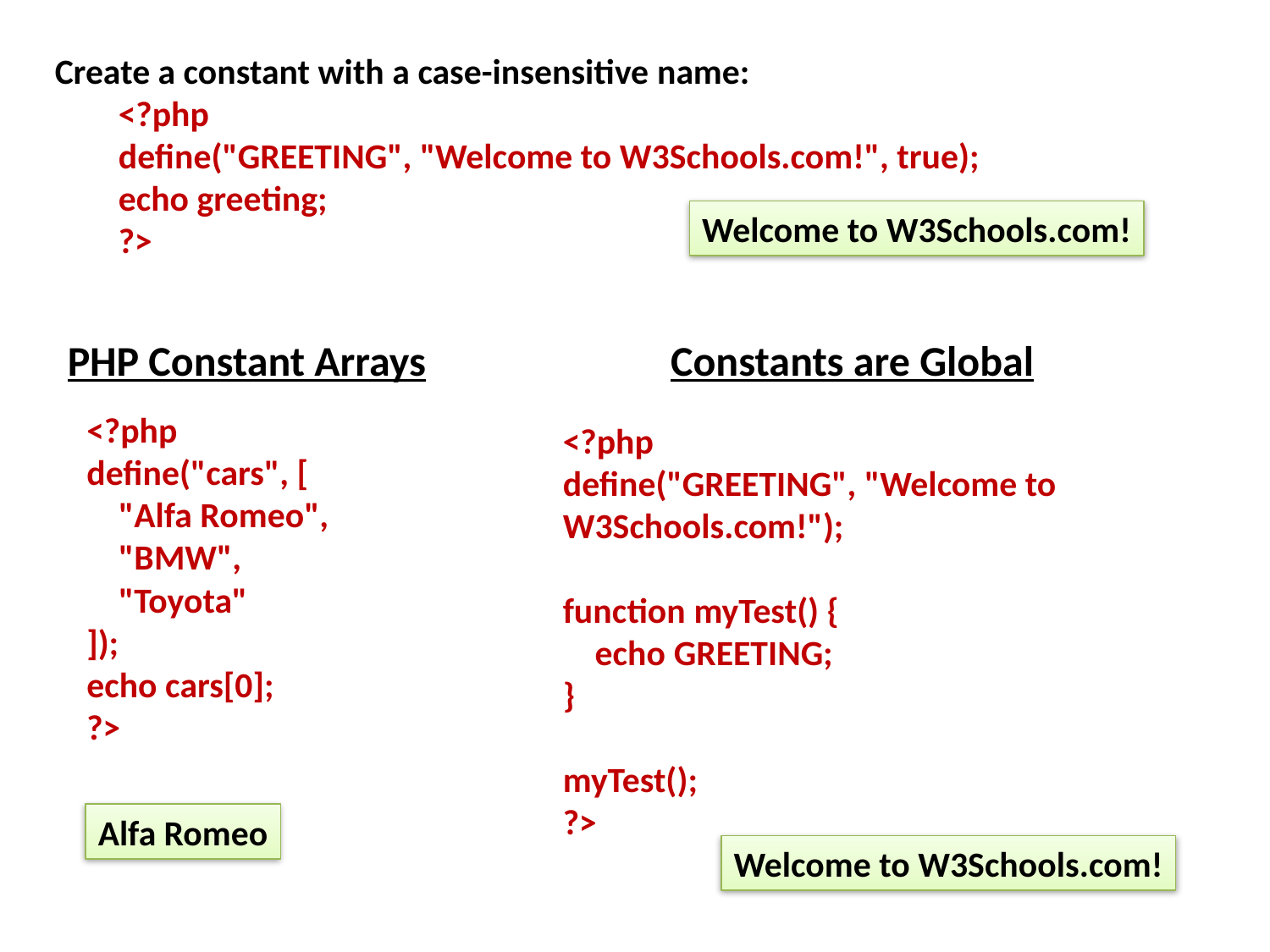

Create a constant with a case-insensitive name:
<?php
define("GREETING", "Welcome to W3Schools.com!", true);
echo greeting;
?>
Welcome to W3Schools.com!
PHP Constant Arrays
Constants are Global
<?php
define("cars", [
    "Alfa Romeo",
    "BMW",
    "Toyota"
]);
echo cars[0];
?>
<?php
define("GREETING", "Welcome to W3Schools.com!");
function myTest() {
    echo GREETING;
}
 
myTest();
?>
Alfa Romeo
Welcome to W3Schools.com!